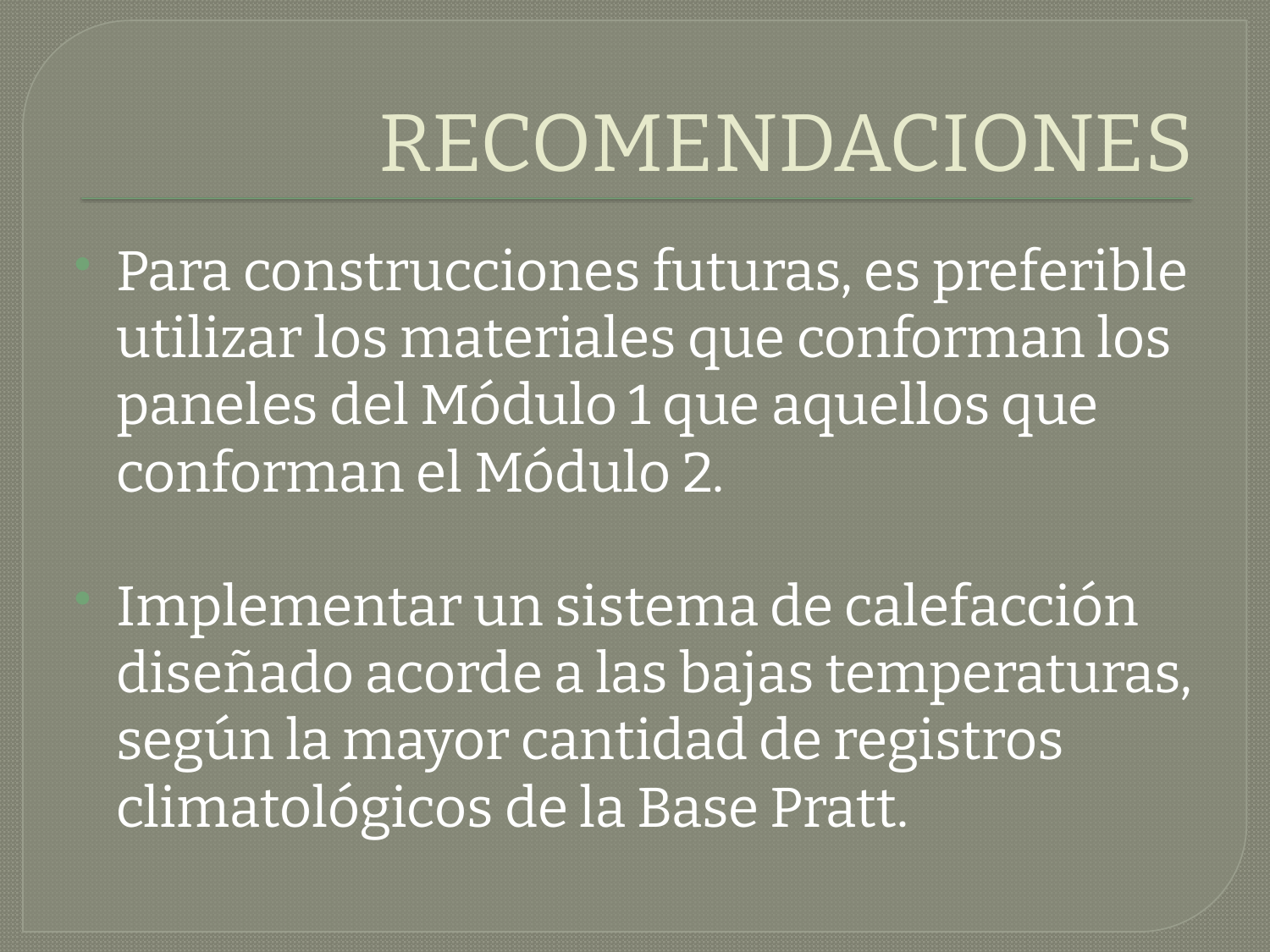

# RECOMENDACIONES
Para construcciones futuras, es preferible utilizar los materiales que conforman los paneles del Módulo 1 que aquellos que conforman el Módulo 2.

Implementar un sistema de calefacción diseñado acorde a las bajas temperaturas, según la mayor cantidad de registros climatológicos de la Base Pratt.